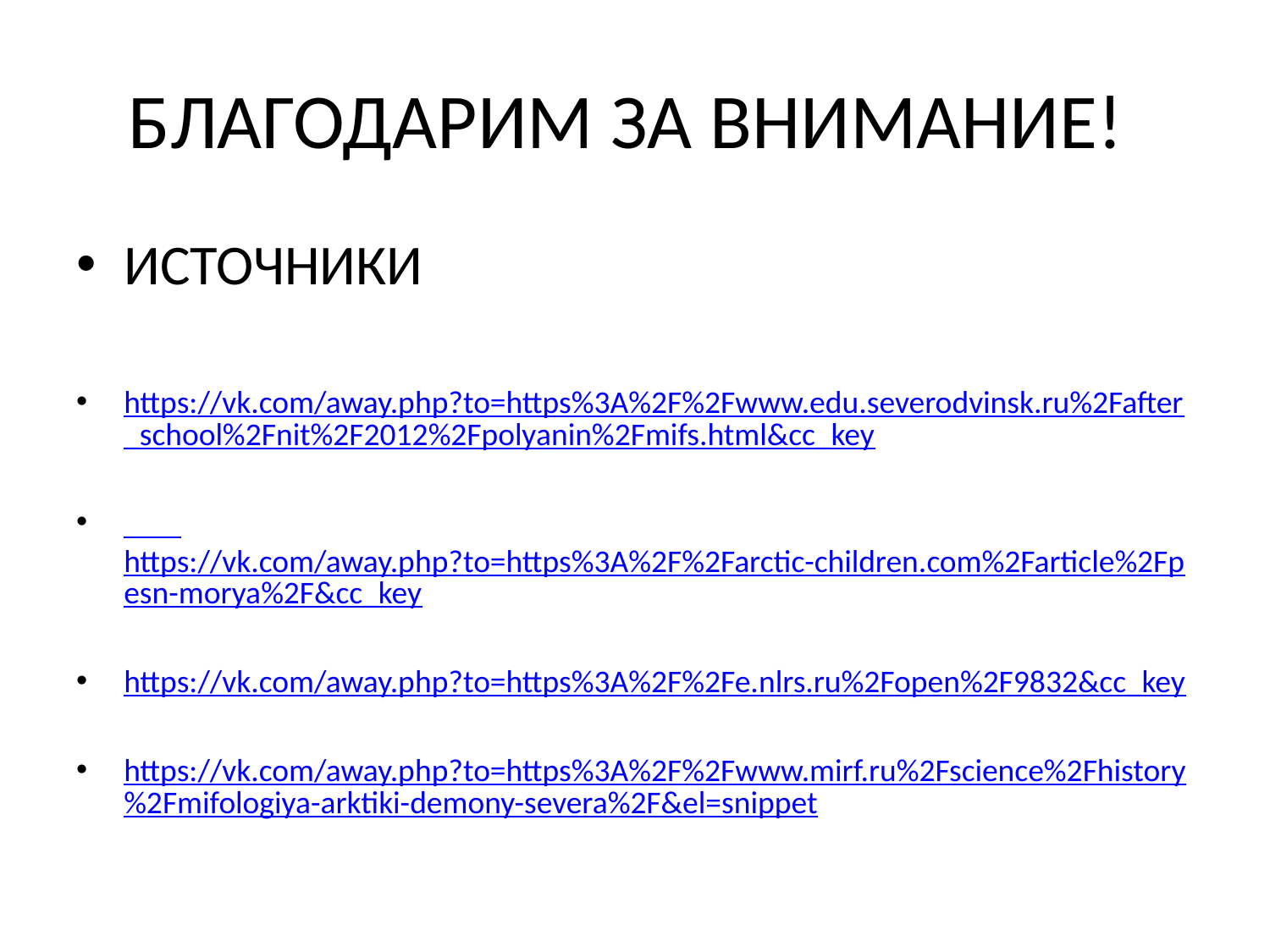

# БЛАГОДАРИМ ЗА ВНИМАНИЕ!
ИСТОЧНИКИ

https://vk.com/away.php?to=https%3A%2F%2Fwww.edu.severodvinsk.ru%2Fafter_school%2Fnit%2F2012%2Fpolyanin%2Fmifs.html&cc_key

        https://vk.com/away.php?to=https%3A%2F%2Farctic-children.com%2Farticle%2Fpesn-morya%2F&cc_key

https://vk.com/away.php?to=https%3A%2F%2Fe.nlrs.ru%2Fopen%2F9832&cc_key

https://vk.com/away.php?to=https%3A%2F%2Fwww.mirf.ru%2Fscience%2Fhistory%2Fmifologiya-arktiki-demony-severa%2F&el=snippet